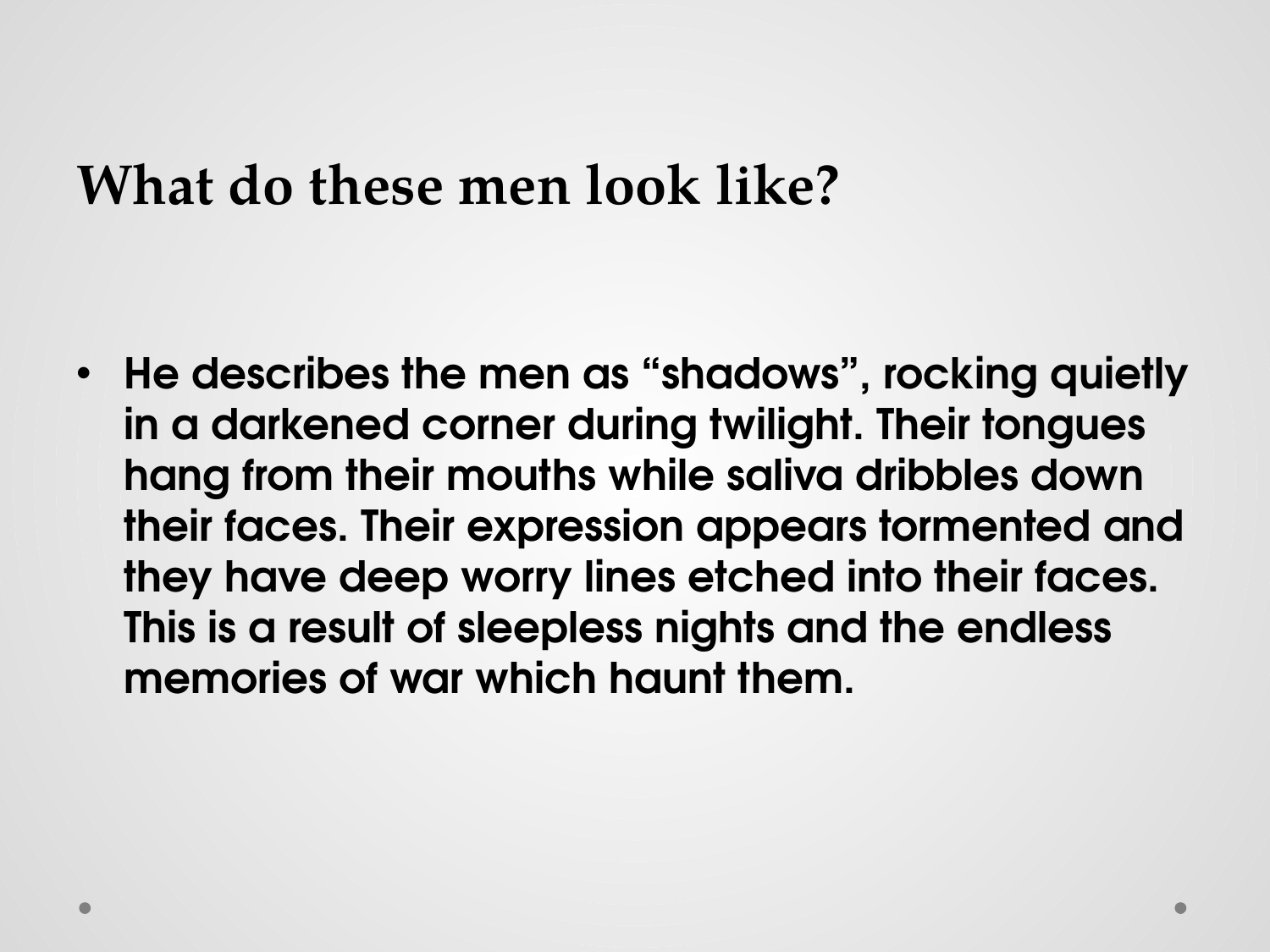

# What do these men look like?

He describes the men as “shadows”, rocking quietly in a darkened corner during twilight. Their tongues hang from their mouths while saliva dribbles down their faces. Their expression appears tormented and they have deep worry lines etched into their faces. This is a result of sleepless nights and the endless memories of war which haunt them.